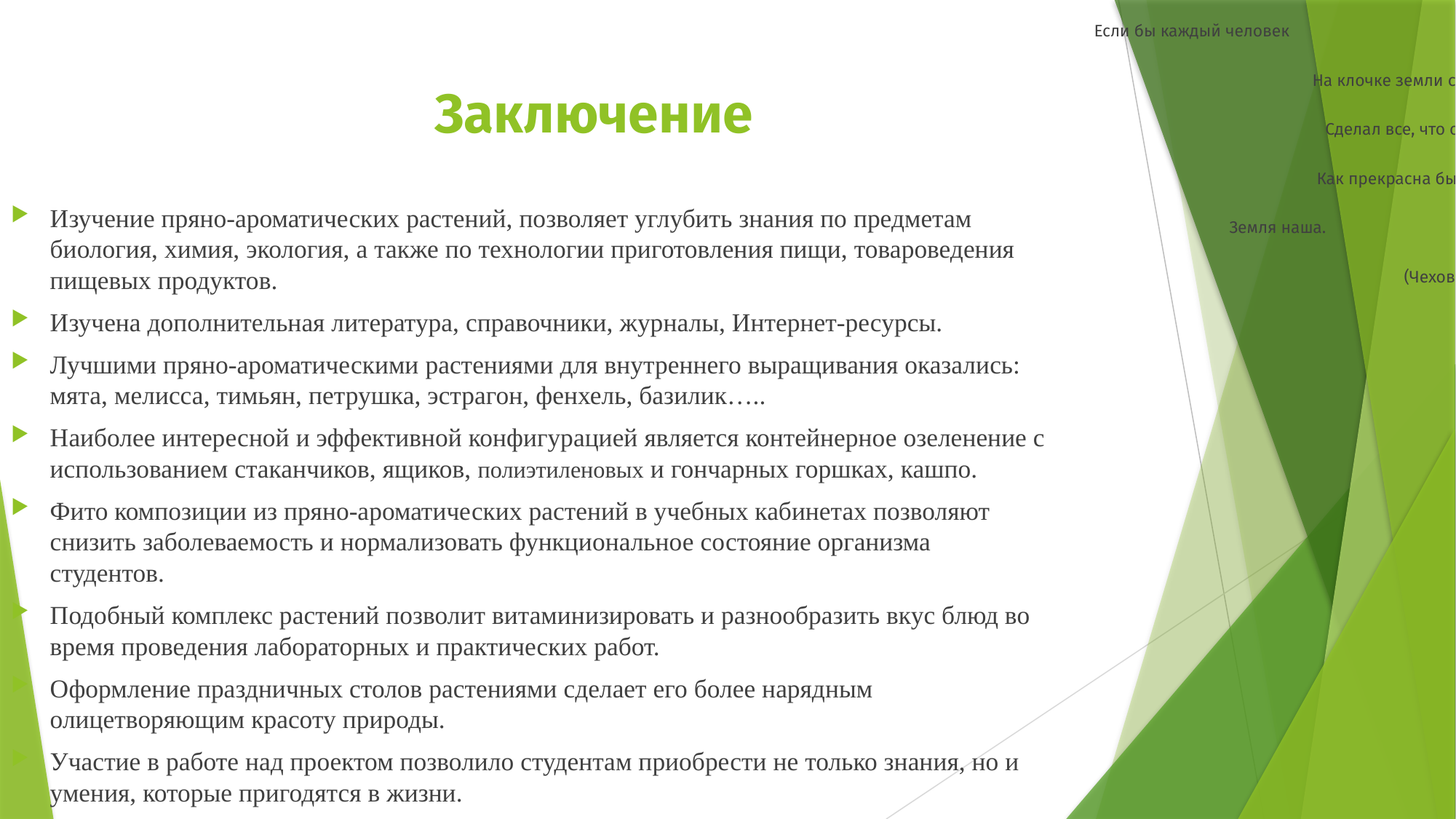

Если бы каждый человек
                                                                                                                                                                 На клочке земли своей
                                                                                                                                                                    Сделал все, что он может
                                                                                                                                                                  Как прекрасна была бы
                                                                                                                                              Земля наша.
                                                                                                                                                                                      (Чехов А.П.)
# Заключение
Изучение пряно-ароматических растений, позволяет углубить знания по предметам биология, химия, экология, а также по технологии приготовления пищи, товароведения пищевых продуктов.
Изучена дополнительная литература, справочники, журналы, Интернет-ресурсы.
Лучшими пряно-ароматическими растениями для внутреннего выращивания оказались: мята, мелисса, тимьян, петрушка, эстрагон, фенхель, базилик…..
Наиболее интересной и эффективной конфигурацией является контейнерное озеленение с использованием стаканчиков, ящиков, полиэтиленовых и гончарных горшках, кашпо.
Фито композиции из пряно-ароматических растений в учебных кабинетах позволяют снизить заболеваемость и нормализовать функциональное состояние организма студентов.
Подобный комплекс растений позволит витаминизировать и разнообразить вкус блюд во время проведения лабораторных и практических работ.
Оформление праздничных столов растениями сделает его более нарядным олицетворяющим красоту природы.
Участие в работе над проектом позволило студентам приобрести не только знания, но и умения, которые пригодятся в жизни.